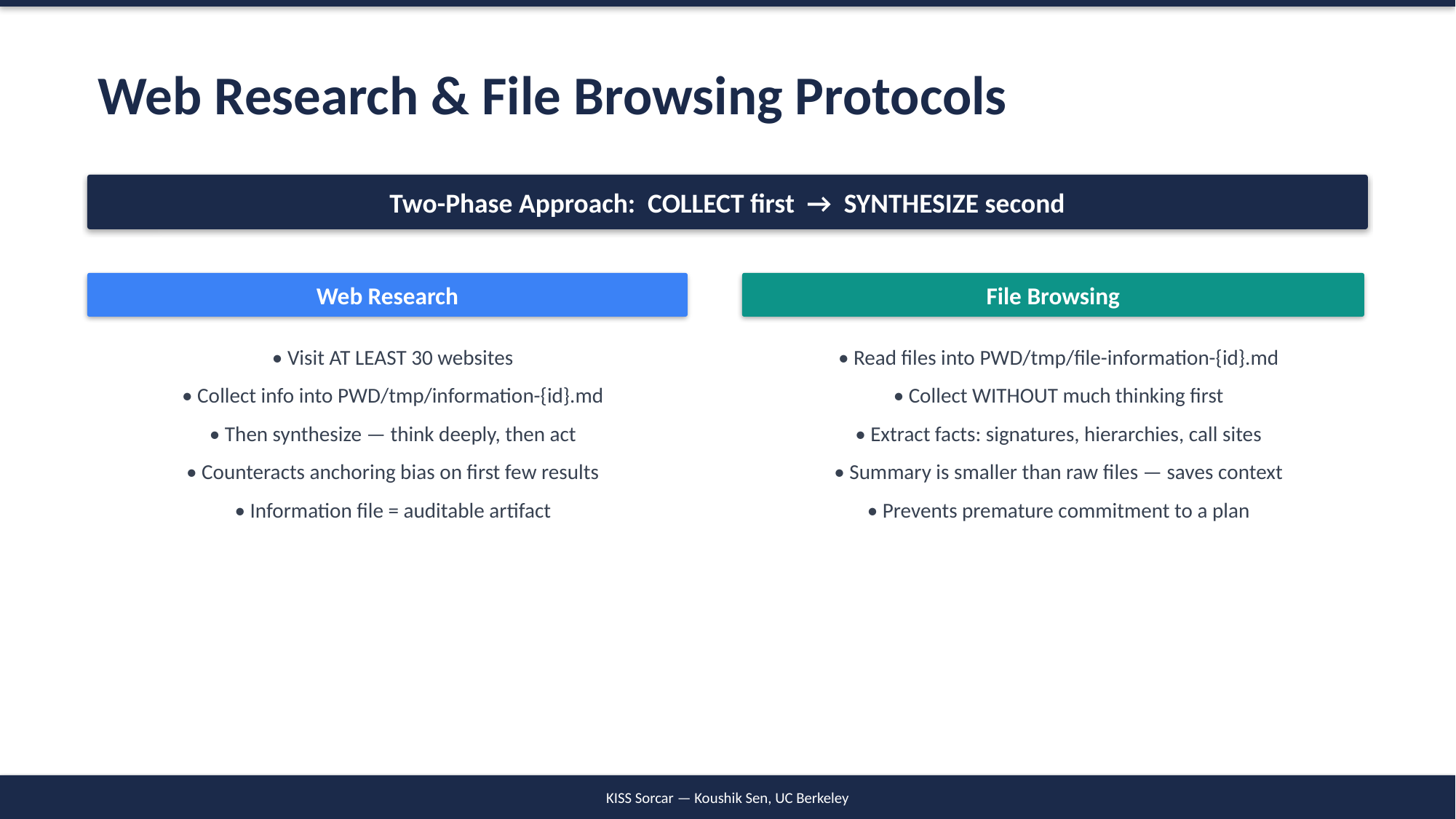

Web Research & File Browsing Protocols
Two-Phase Approach:  COLLECT first  →  SYNTHESIZE second
Web Research
File Browsing
• Visit AT LEAST 30 websites
• Read files into PWD/tmp/file-information-{id}.md
• Collect info into PWD/tmp/information-{id}.md
• Collect WITHOUT much thinking first
• Then synthesize — think deeply, then act
• Extract facts: signatures, hierarchies, call sites
• Counteracts anchoring bias on first few results
• Summary is smaller than raw files — saves context
• Information file = auditable artifact
• Prevents premature commitment to a plan
KISS Sorcar — Koushik Sen, UC Berkeley